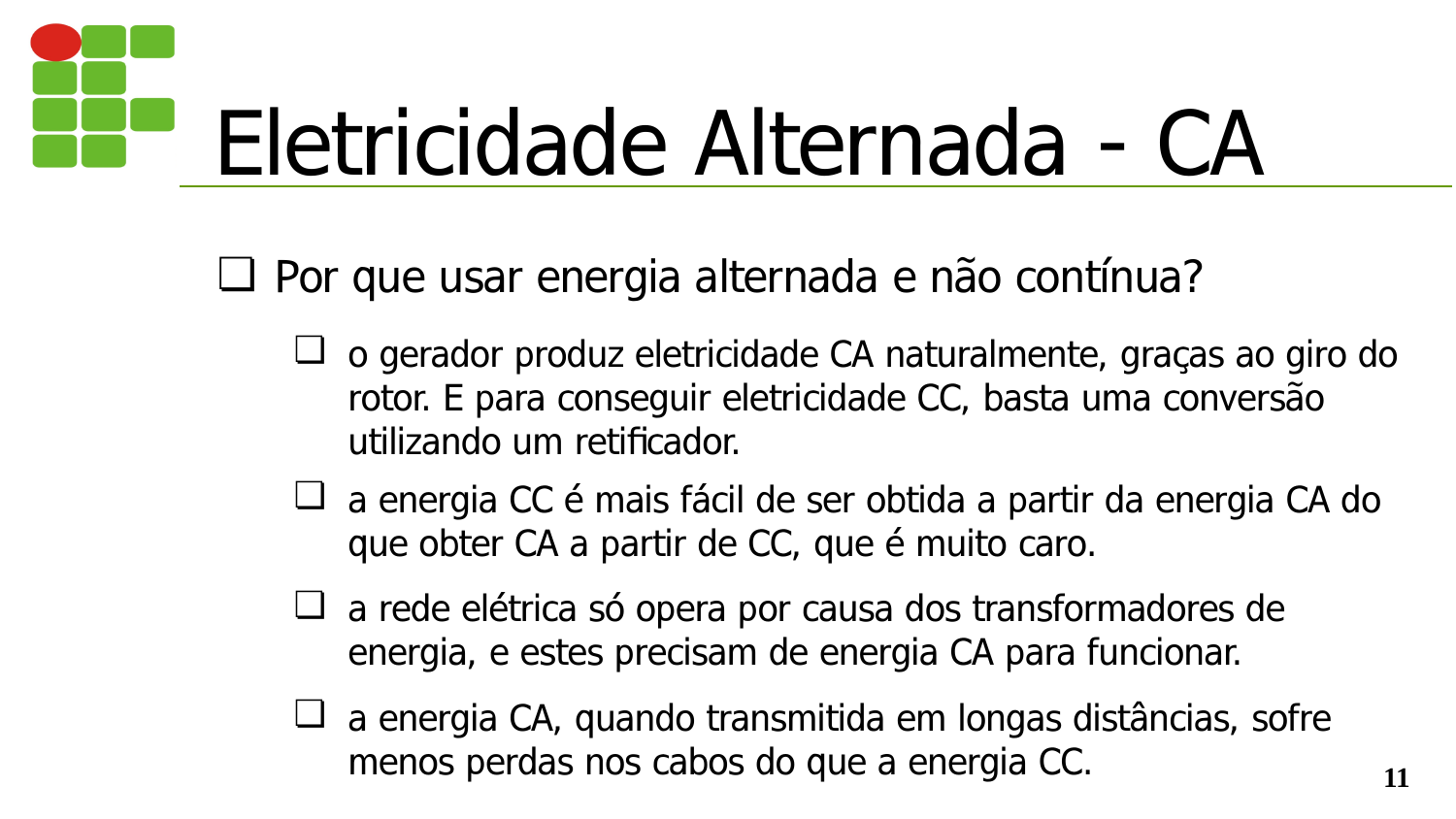

# Eletricidade Alternada - CA
Por que usar energia alternada e não contínua?
o gerador produz eletricidade CA naturalmente, graças ao giro do rotor. E para conseguir eletricidade CC, basta uma conversão utilizando um retificador.
a energia CC é mais fácil de ser obtida a partir da energia CA do que obter CA a partir de CC, que é muito caro.
a rede elétrica só opera por causa dos transformadores de energia, e estes precisam de energia CA para funcionar.
a energia CA, quando transmitida em longas distâncias, sofre menos perdas nos cabos do que a energia CC.
11